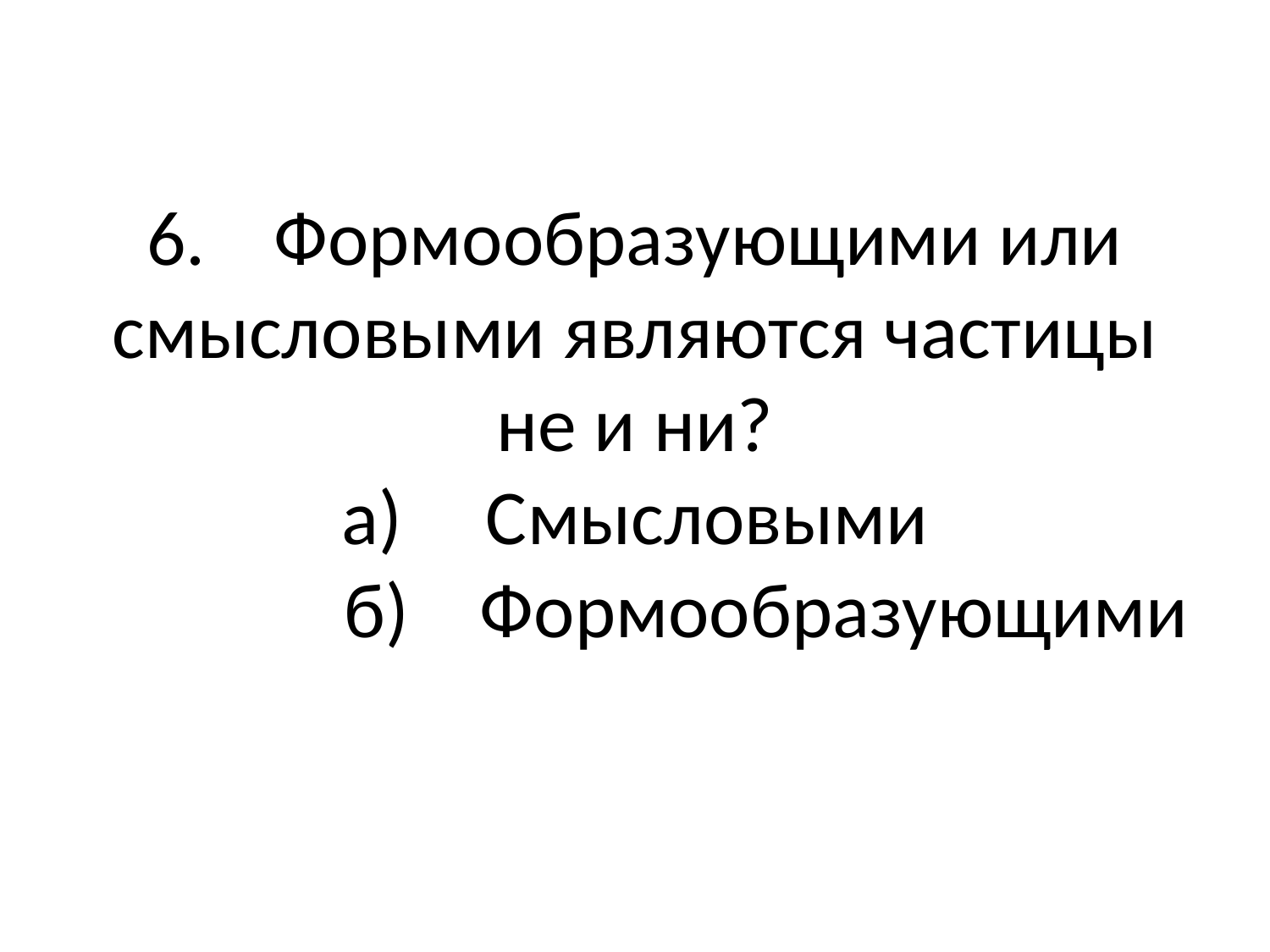

# 6.	Формообразующими или смысловыми являются частицы не и ни? а)	 Смысловыми б)	 Формообразующими